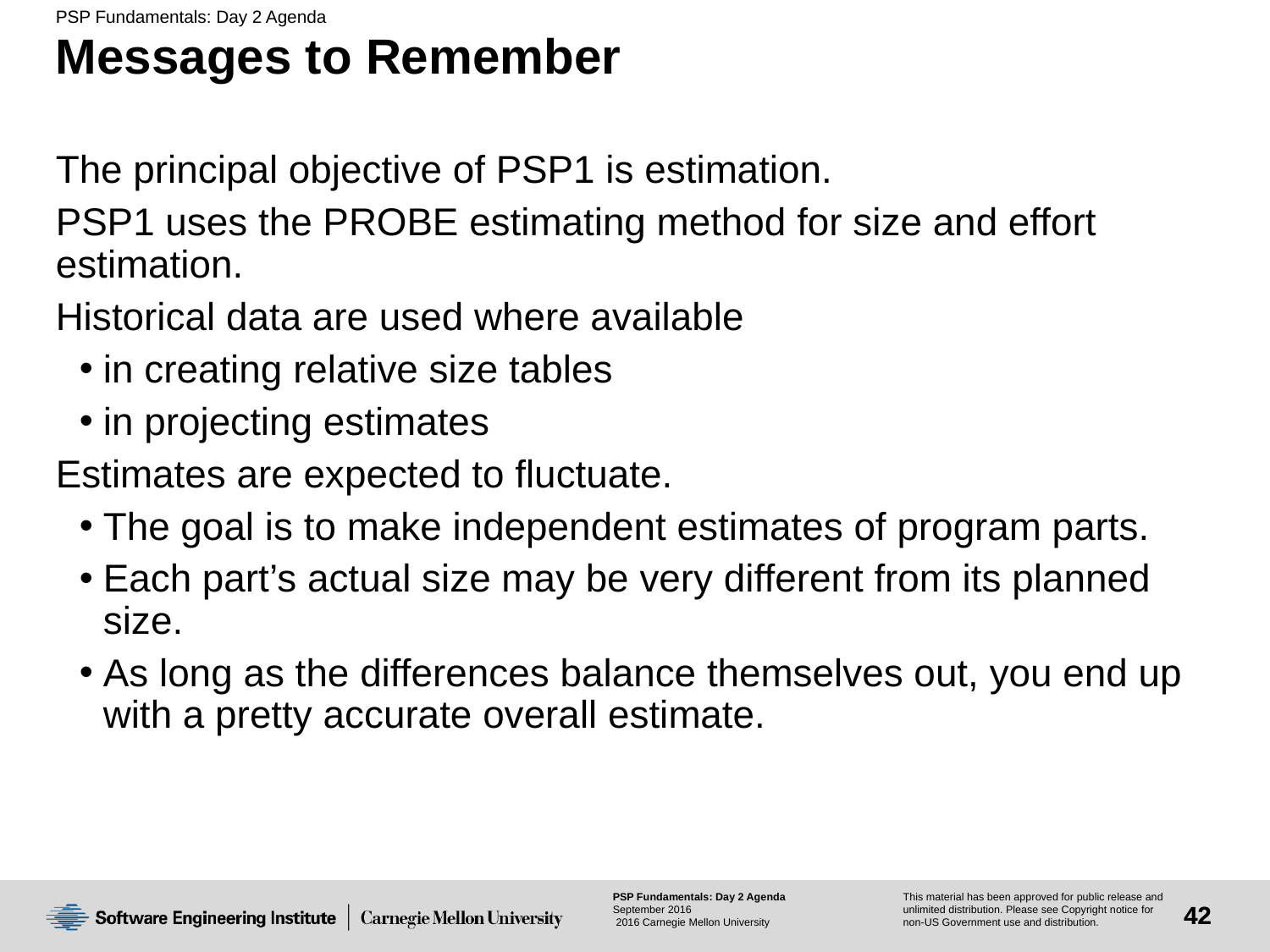

# Messages to Remember
The principal objective of PSP1 is estimation.
PSP1 uses the PROBE estimating method for size and effort estimation.
Historical data are used where available
in creating relative size tables
in projecting estimates
Estimates are expected to fluctuate.
The goal is to make independent estimates of program parts.
Each part’s actual size may be very different from its planned size.
As long as the differences balance themselves out, you end up with a pretty accurate overall estimate.